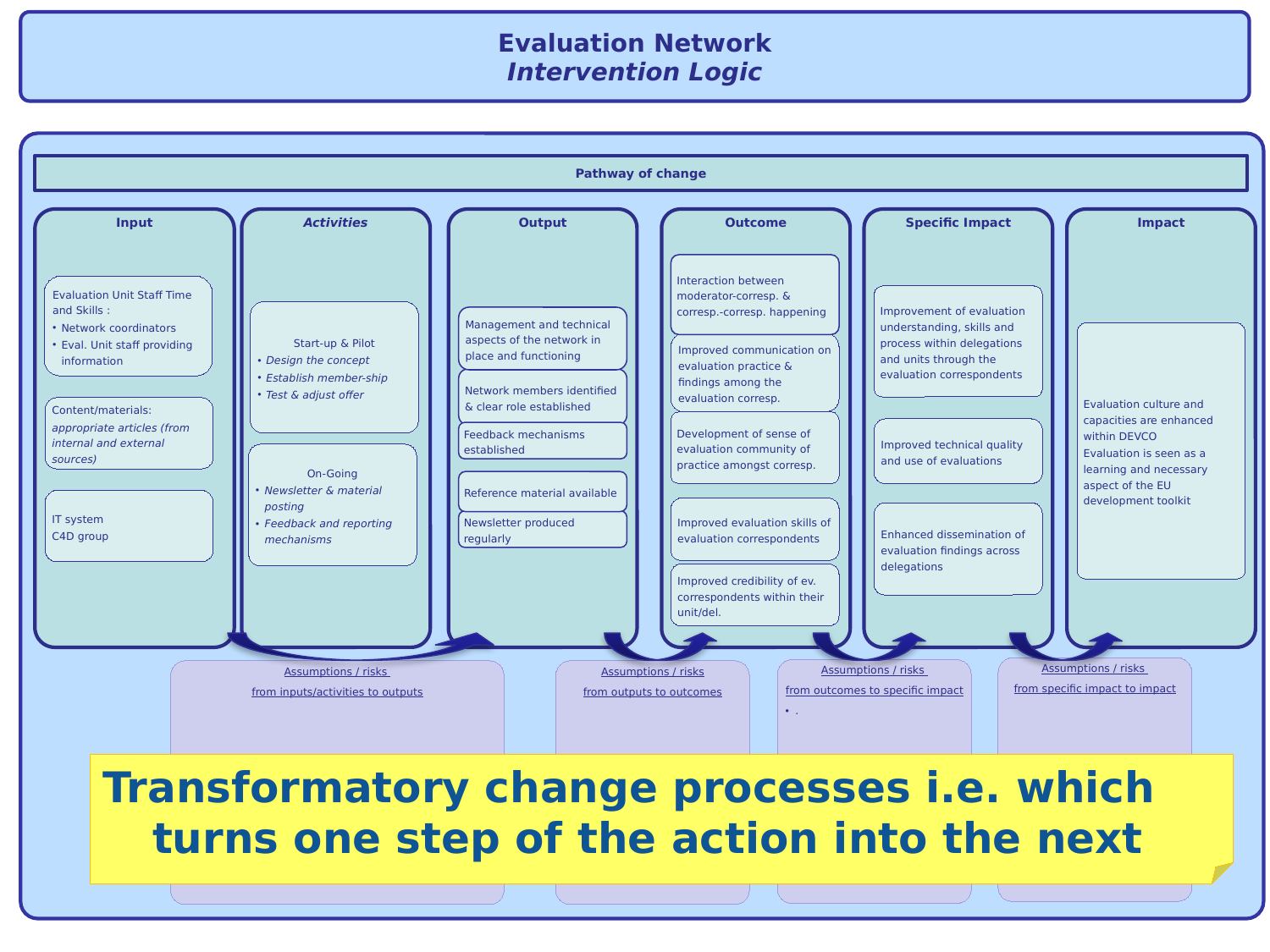

Evaluation Network
Intervention Logic

Pathway of change
Input
Activities
Output
Outcome
Specific Impact
Impact
Interaction between moderator-corresp. & corresp.-corresp. happening
Evaluation Unit Staff Time and Skills :
Network coordinators
Eval. Unit staff providing information
Improvement of evaluation understanding, skills and process within delegations and units through the evaluation correspondents
Start-up & Pilot
Design the concept
Establish member-ship
Test & adjust offer
Management and technical aspects of the network in place and functioning
Evaluation culture and capacities are enhanced within DEVCO
Evaluation is seen as a learning and necessary aspect of the EU development toolkit
Improved communication on evaluation practice &  findings among the evaluation corresp.
Network members identified & clear role established
Content/materials:
appropriate articles (from internal and external sources)
Development of sense of evaluation community of practice amongst corresp.
Improved technical quality and use of evaluations
Feedback mechanisms established
On-Going
Newsletter & material posting
Feedback and reporting mechanisms
Reference material available
IT system
C4D group
Improved evaluation skills of evaluation correspondents
Enhanced dissemination of evaluation findings across delegations
Newsletter produced regularly
Improved credibility of ev. correspondents within their unit/del.

Assumptions / risks
from specific impact to impact

Assumptions / risks
from outcomes to specific impact
.

Assumptions / risks
from inputs/activities to outputs

Assumptions / risks
from outputs to outcomes
Transformatory change processes i.e. which turns one step of the action into the next